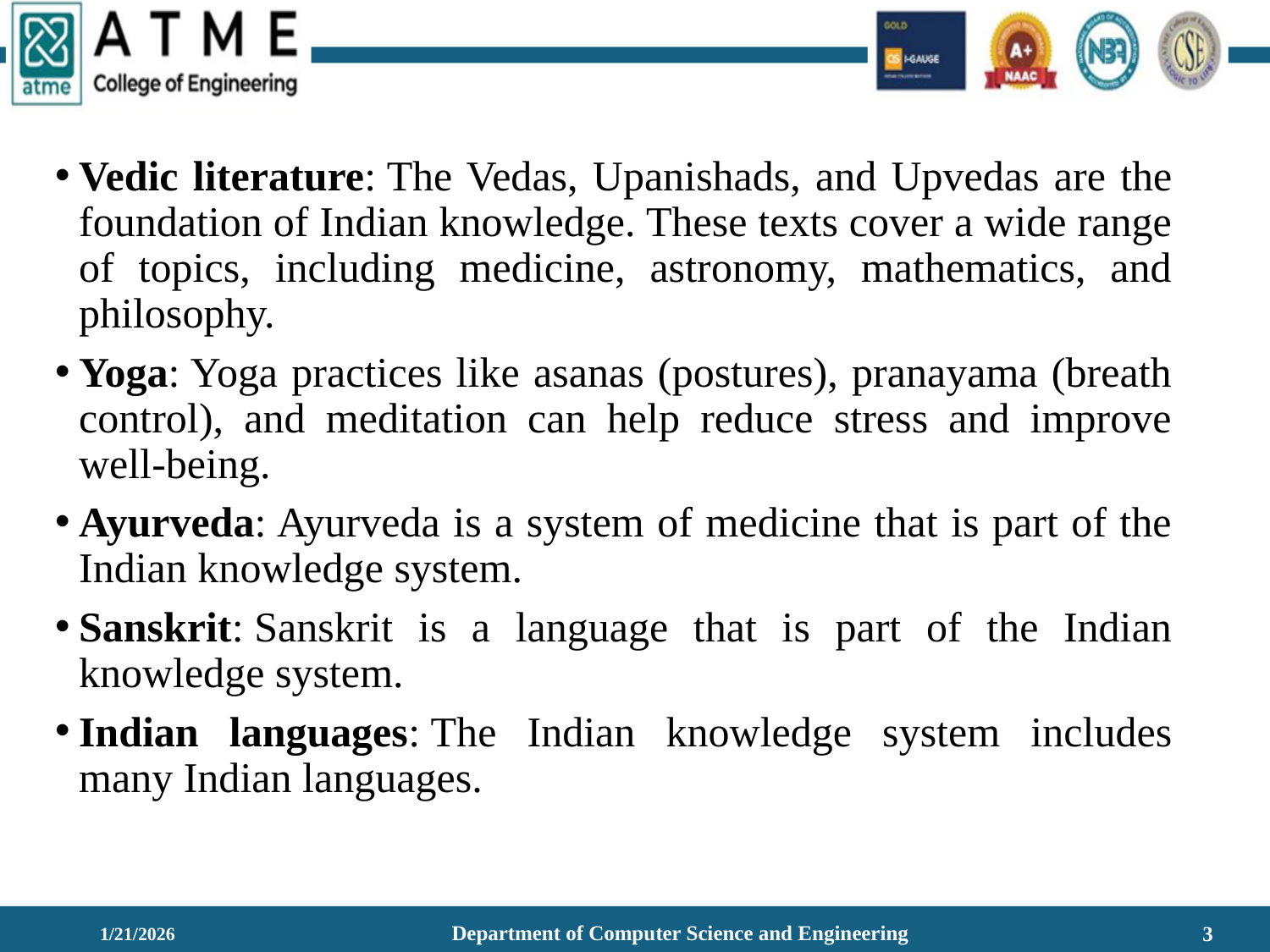

Vedic literature: The Vedas, Upanishads, and Upvedas are the foundation of Indian knowledge. These texts cover a wide range of topics, including medicine, astronomy, mathematics, and philosophy.
Yoga: Yoga practices like asanas (postures), pranayama (breath control), and meditation can help reduce stress and improve well-being.
Ayurveda: Ayurveda is a system of medicine that is part of the Indian knowledge system.
Sanskrit: Sanskrit is a language that is part of the Indian knowledge system.
Indian languages: The Indian knowledge system includes many Indian languages.

Department of Computer Science and Engineering
1/21/2026
3